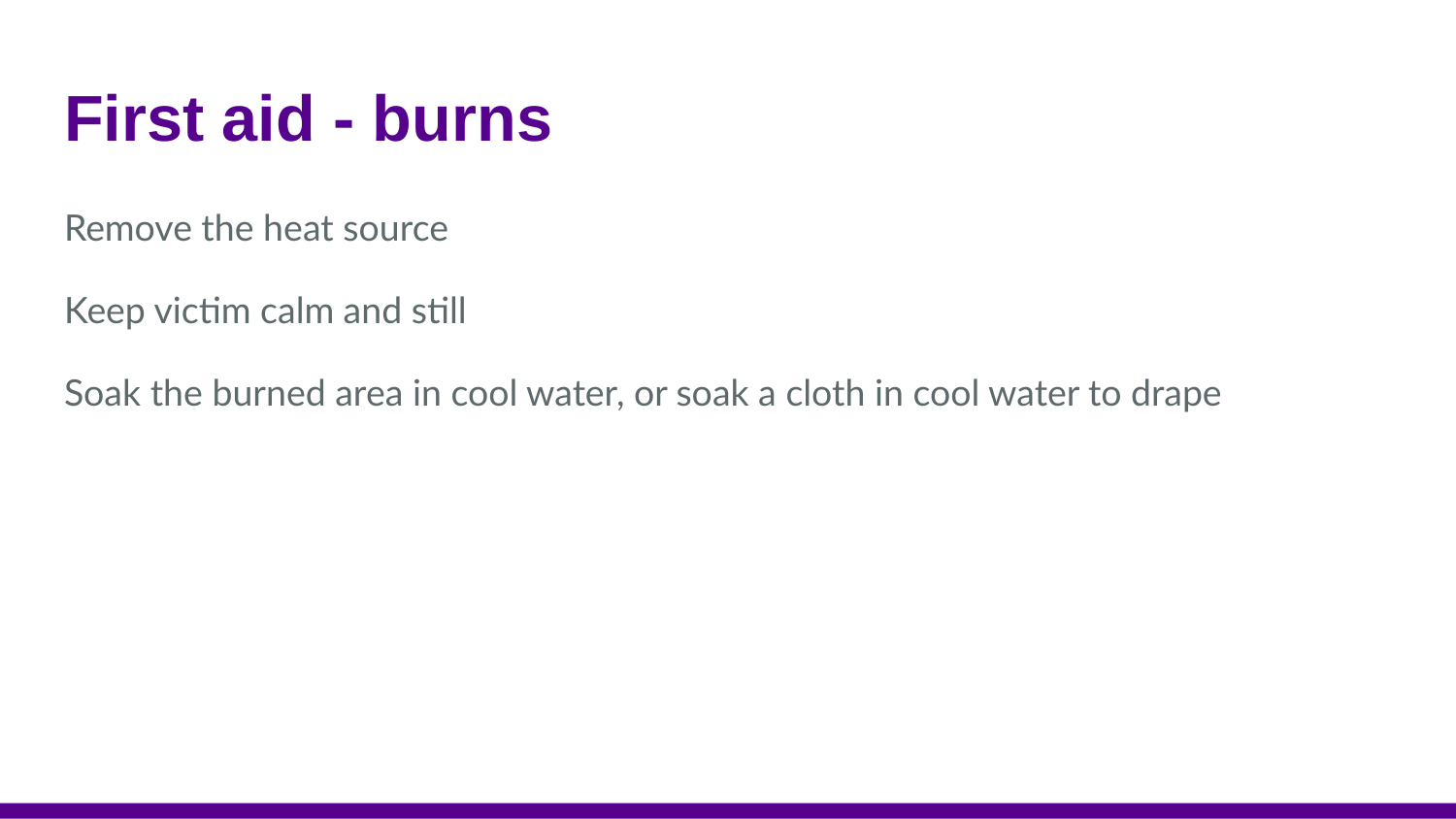

# First aid - burns
Remove the heat source
Keep victim calm and still
Soak the burned area in cool water, or soak a cloth in cool water to drape